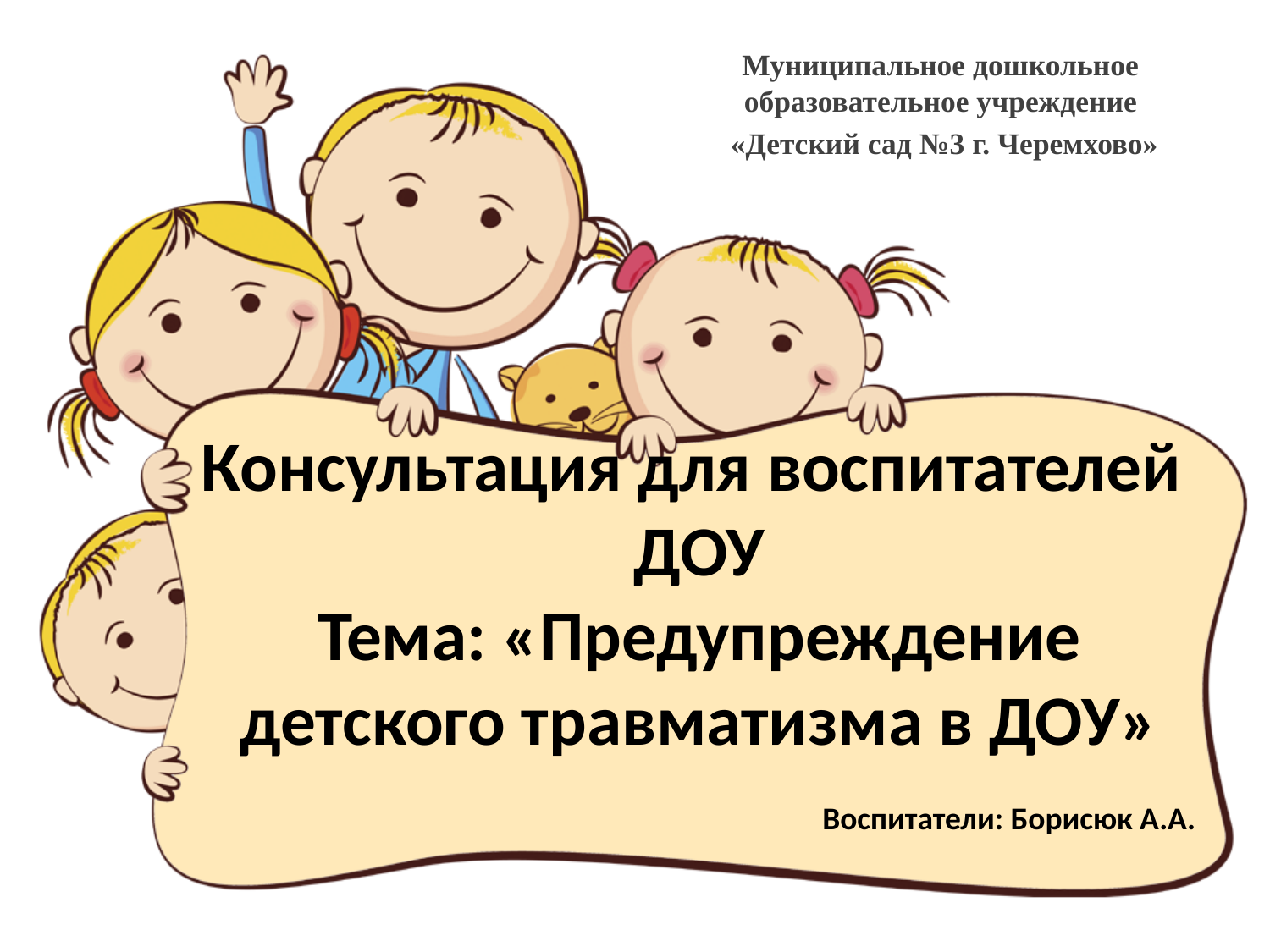

Муниципальное дошкольное образовательное учреждение
 «Детский сад №3 г. Черемхово»

# Консультация для воспитателей  ДОУ Тема: «Предупреждение детского травматизма в ДОУ» Воспитатели: Борисюк А.А.